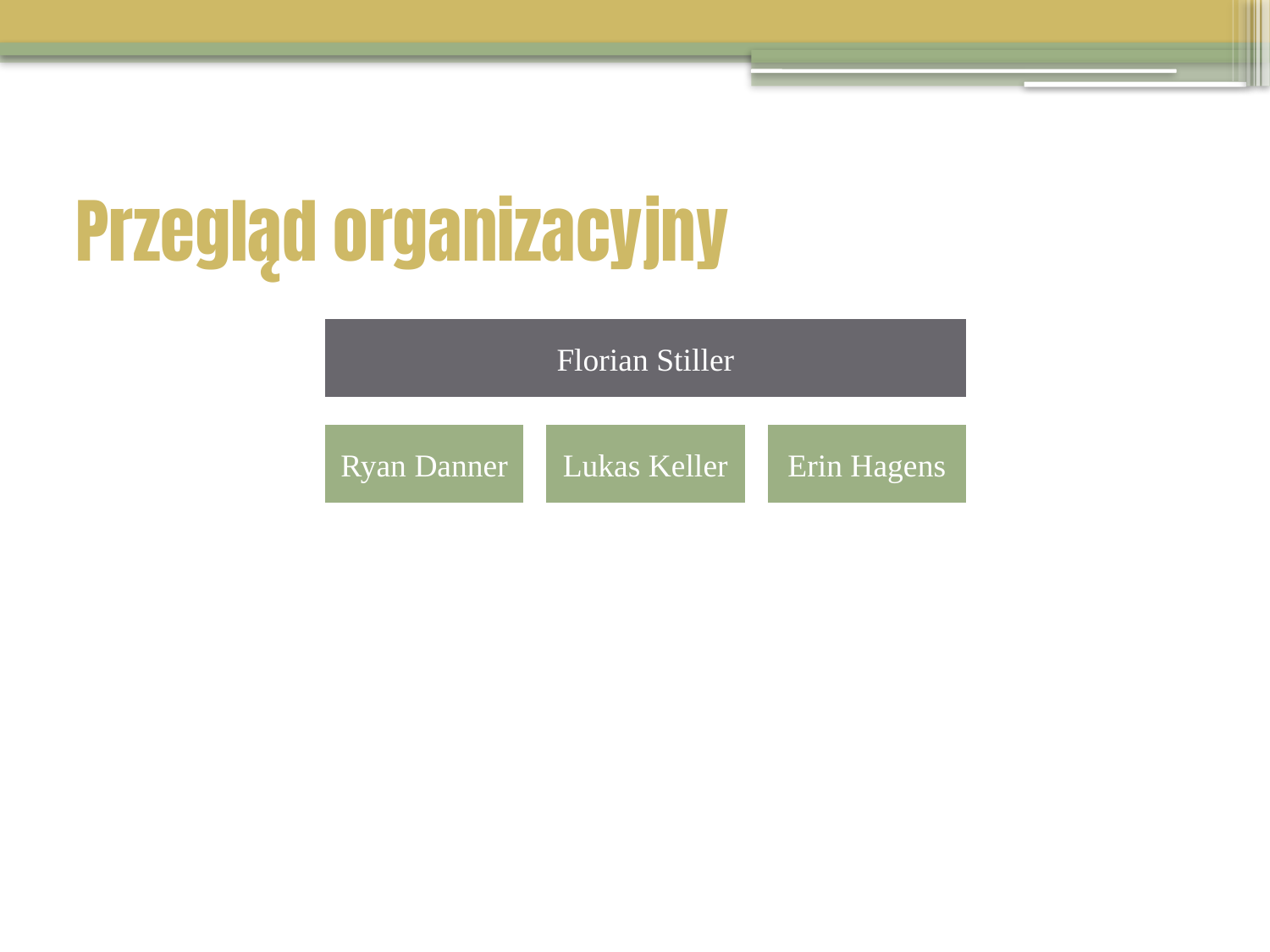

# Przegląd organizacyjny
Florian Stiller
Ryan Danner
Lukas Keller
Erin Hagens